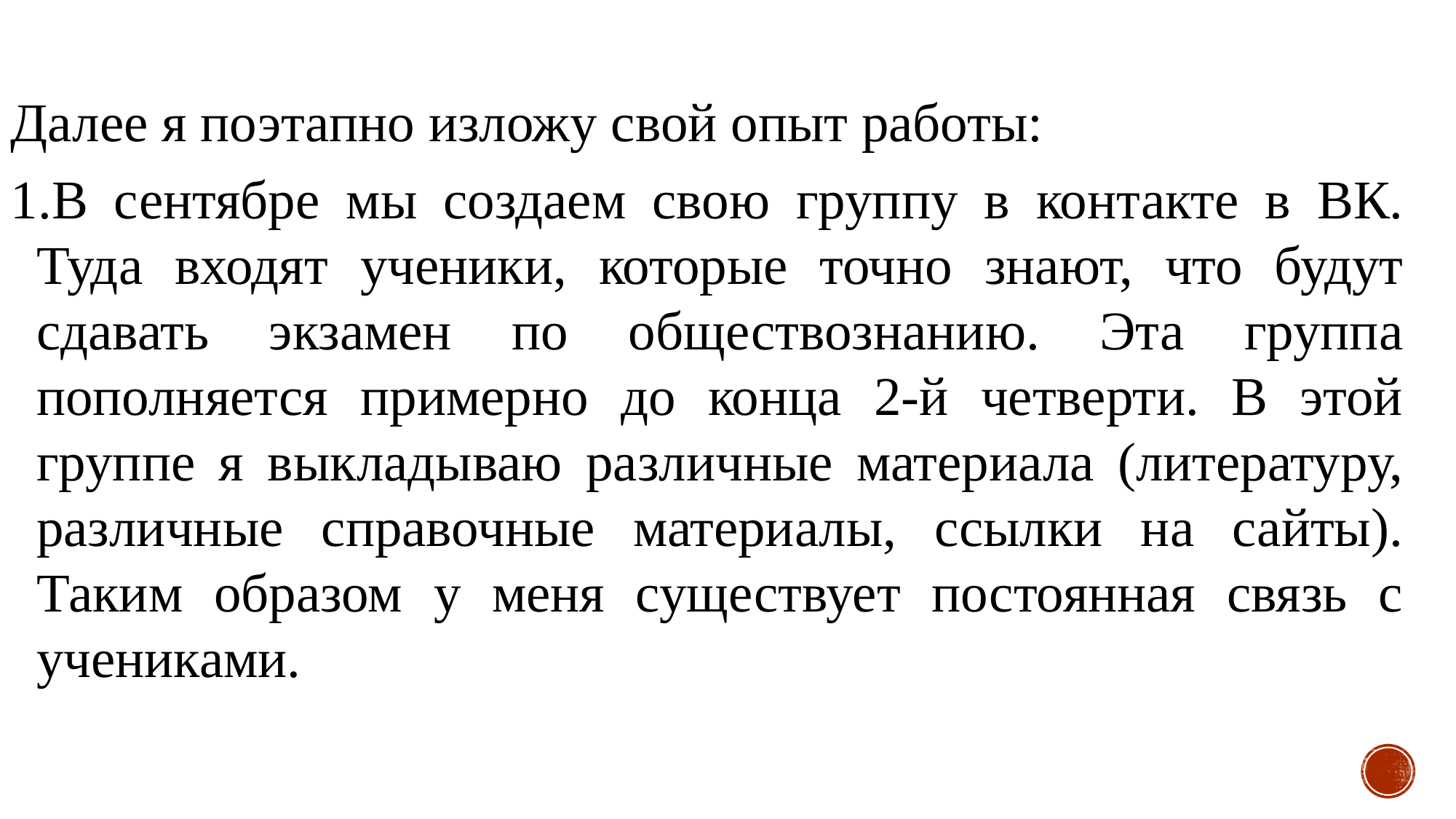

Далее я поэтапно изложу свой опыт работы:
В сентябре мы создаем свою группу в контакте в ВК. Туда входят ученики, которые точно знают, что будут сдавать экзамен по обществознанию. Эта группа пополняется примерно до конца 2-й четверти. В этой группе я выкладываю различные материала (литературу, различные справочные материалы, ссылки на сайты). Таким образом у меня существует постоянная связь с учениками.